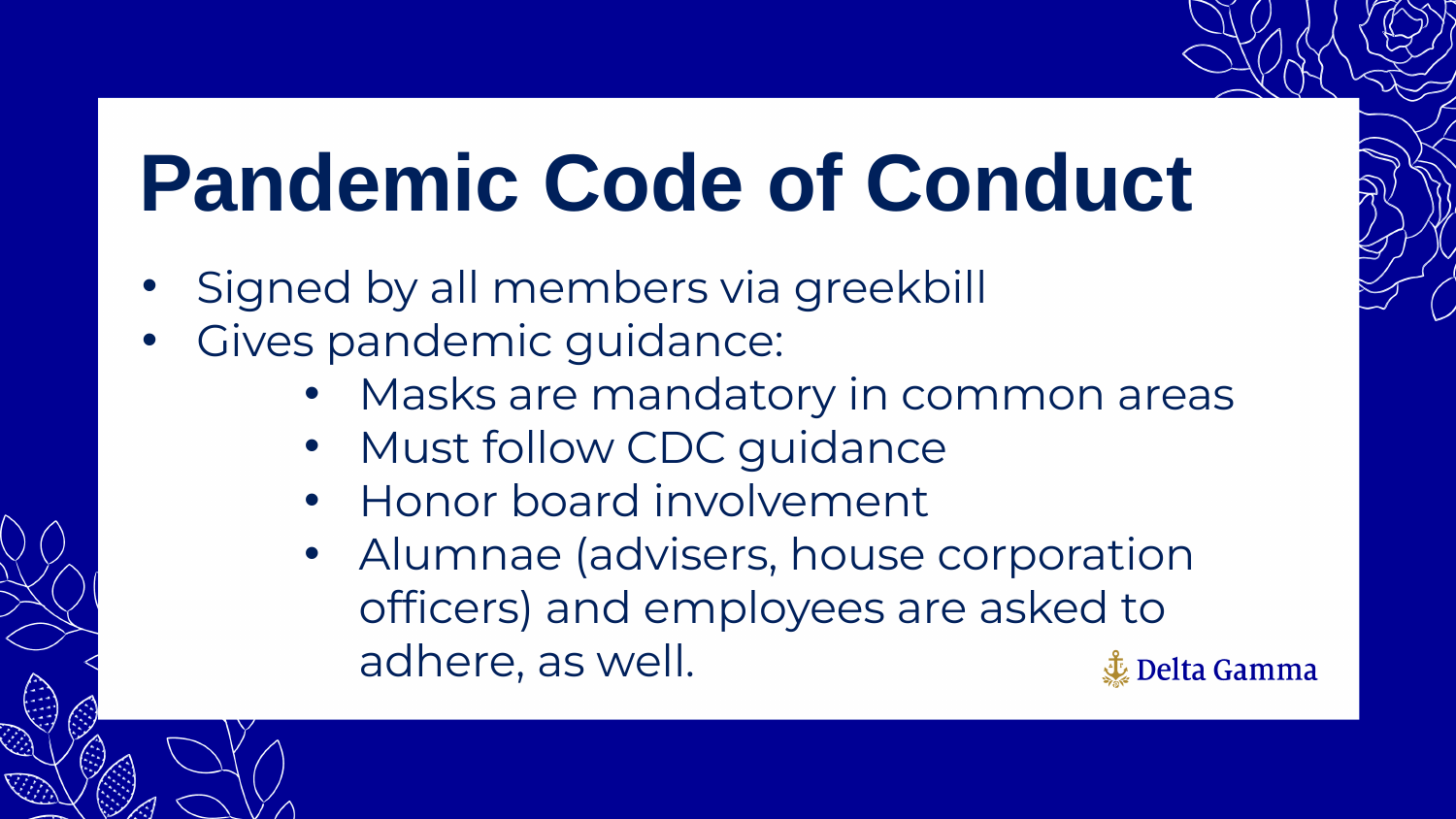

Pandemic Code of Conduct
Signed by all members via greekbill
Gives pandemic guidance:
Masks are mandatory in common areas
Must follow CDC guidance
Honor board involvement
Alumnae (advisers, house corporation officers) and employees are asked to adhere, as well.